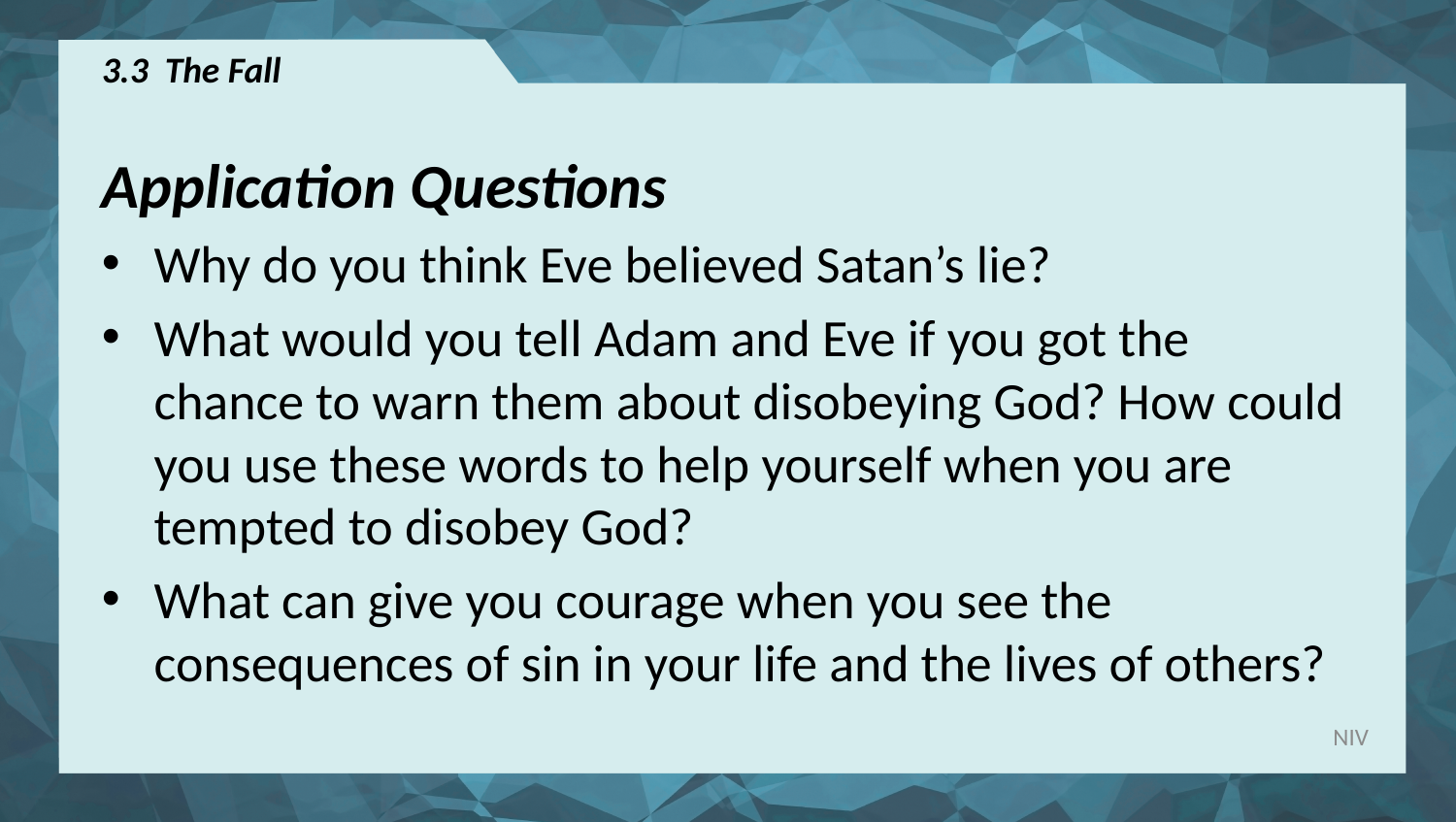

# 3.3  The Fall
Application Questions
Why do you think Eve believed Satan’s lie?
What would you tell Adam and Eve if you got the chance to warn them about disobeying God? How could you use these words to help yourself when you are tempted to disobey God?
What can give you courage when you see the consequences of sin in your life and the lives of others?
NIV